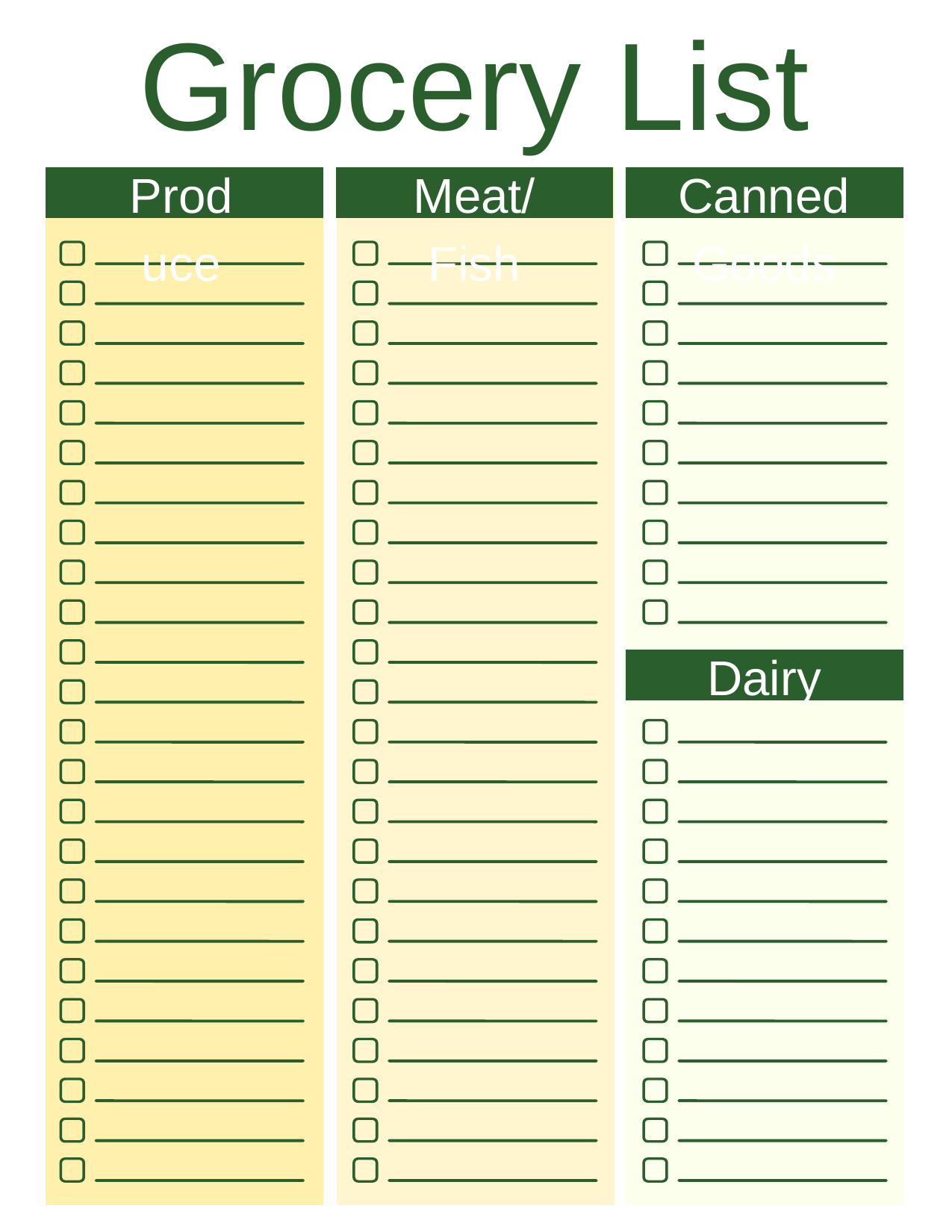

Grocery List
Produce
Meat/Fish
Canned Goods

Dairy